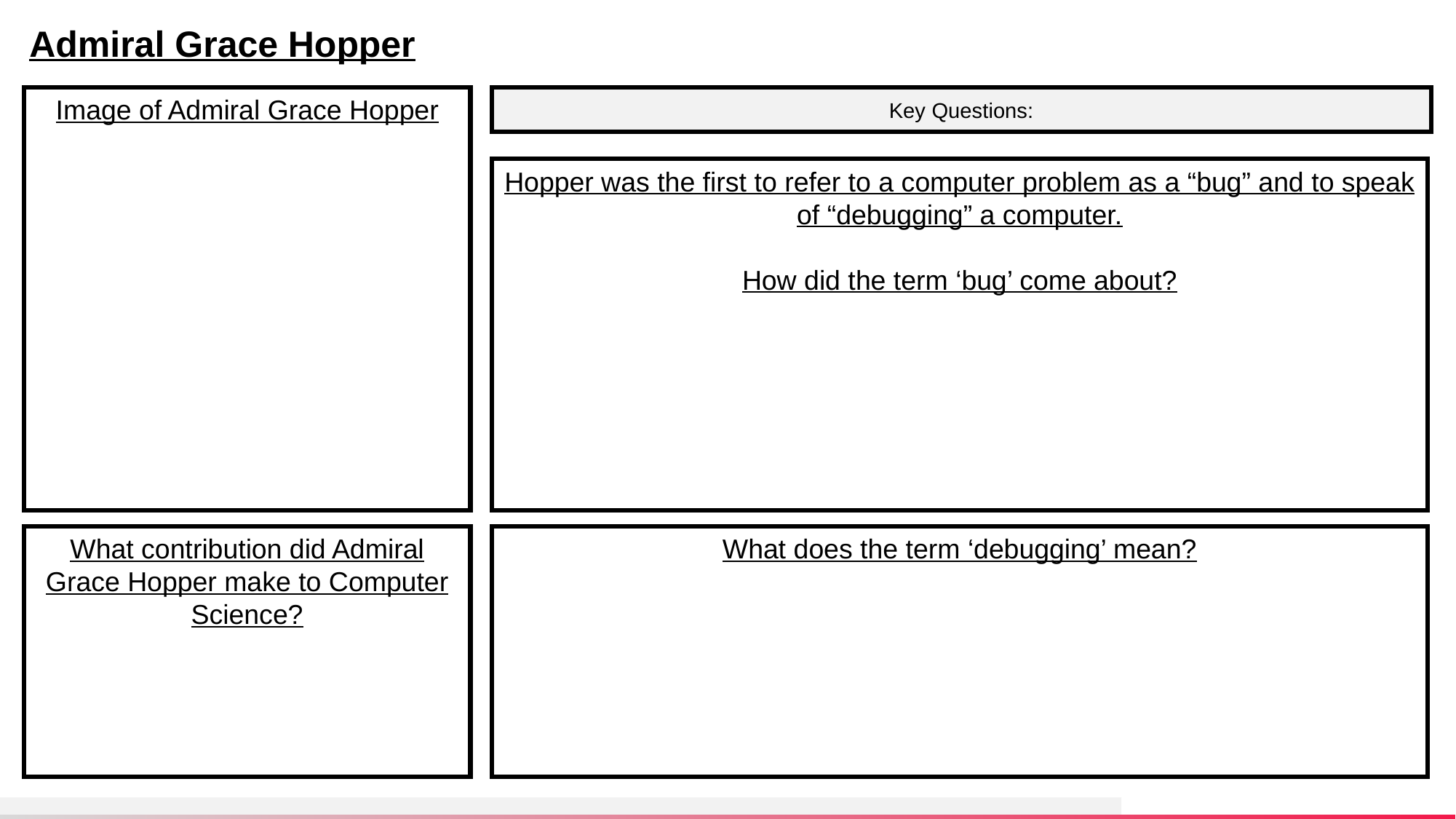

Admiral Grace Hopper
Image of Admiral Grace Hopper
Key Questions:
Hopper was the first to refer to a computer problem as a “bug” and to speak of “debugging” a computer.

How did the term ‘bug’ come about?

What does the term ‘debugging’ mean?

What contribution did Admiral Grace Hopper make to Computer Science?